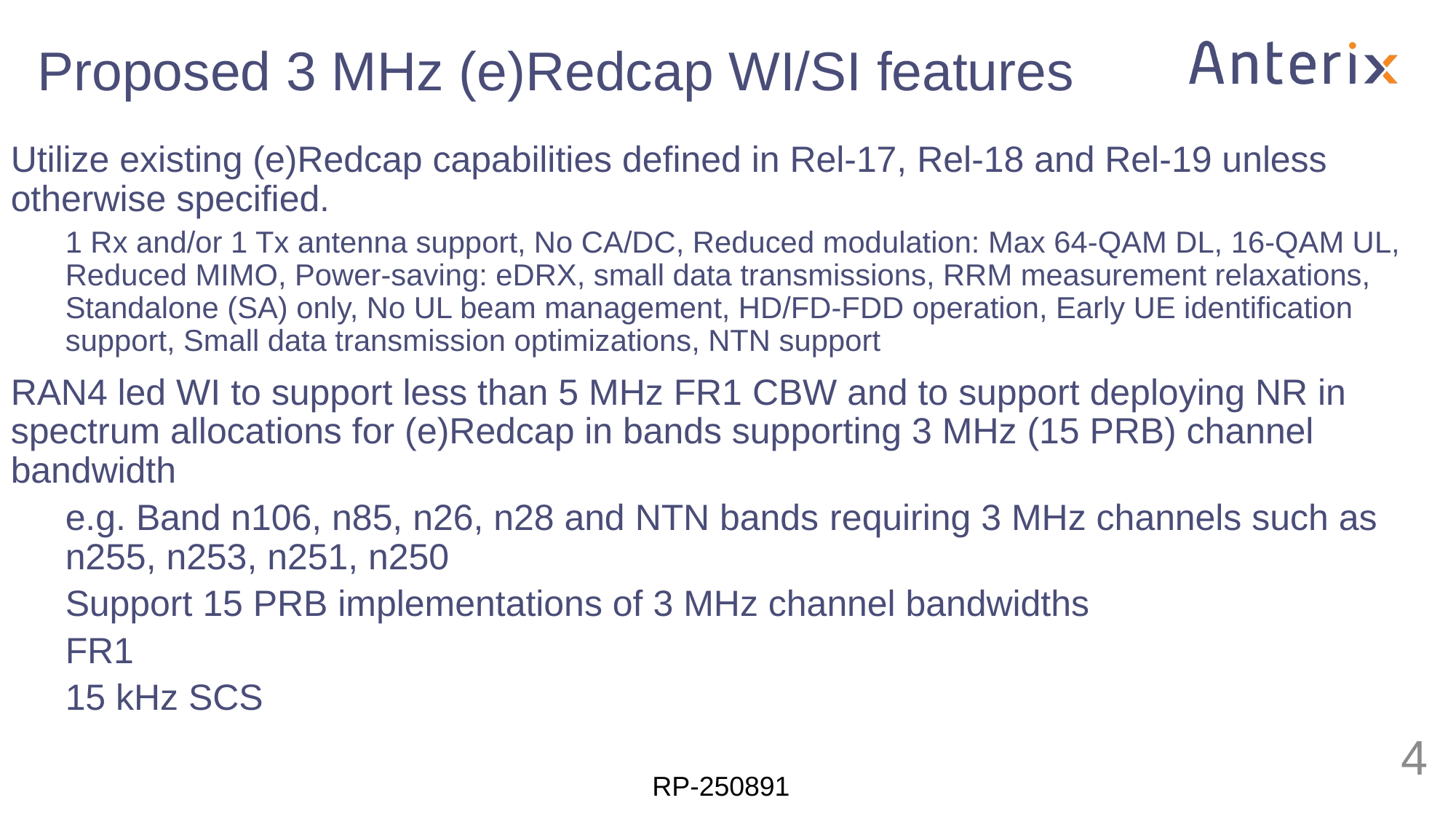

Proposed 3 MHz (e)Redcap WI/SI features
Utilize existing (e)Redcap capabilities defined in Rel-17, Rel-18 and Rel-19 unless otherwise specified.
1 Rx and/or 1 Tx antenna support, No CA/DC, Reduced modulation: Max 64-QAM DL, 16-QAM UL, Reduced MIMO, Power-saving: eDRX, small data transmissions, RRM measurement relaxations, Standalone (SA) only, No UL beam management, HD/FD-FDD operation, Early UE identification support, Small data transmission optimizations, NTN support
RAN4 led WI to support less than 5 MHz FR1 CBW and to support deploying NR in spectrum allocations for (e)Redcap in bands supporting 3 MHz (15 PRB) channel bandwidth
e.g. Band n106, n85, n26, n28 and NTN bands requiring 3 MHz channels such as n255, n253, n251, n250
Support 15 PRB implementations of 3 MHz channel bandwidths
FR1
15 kHz SCS

4